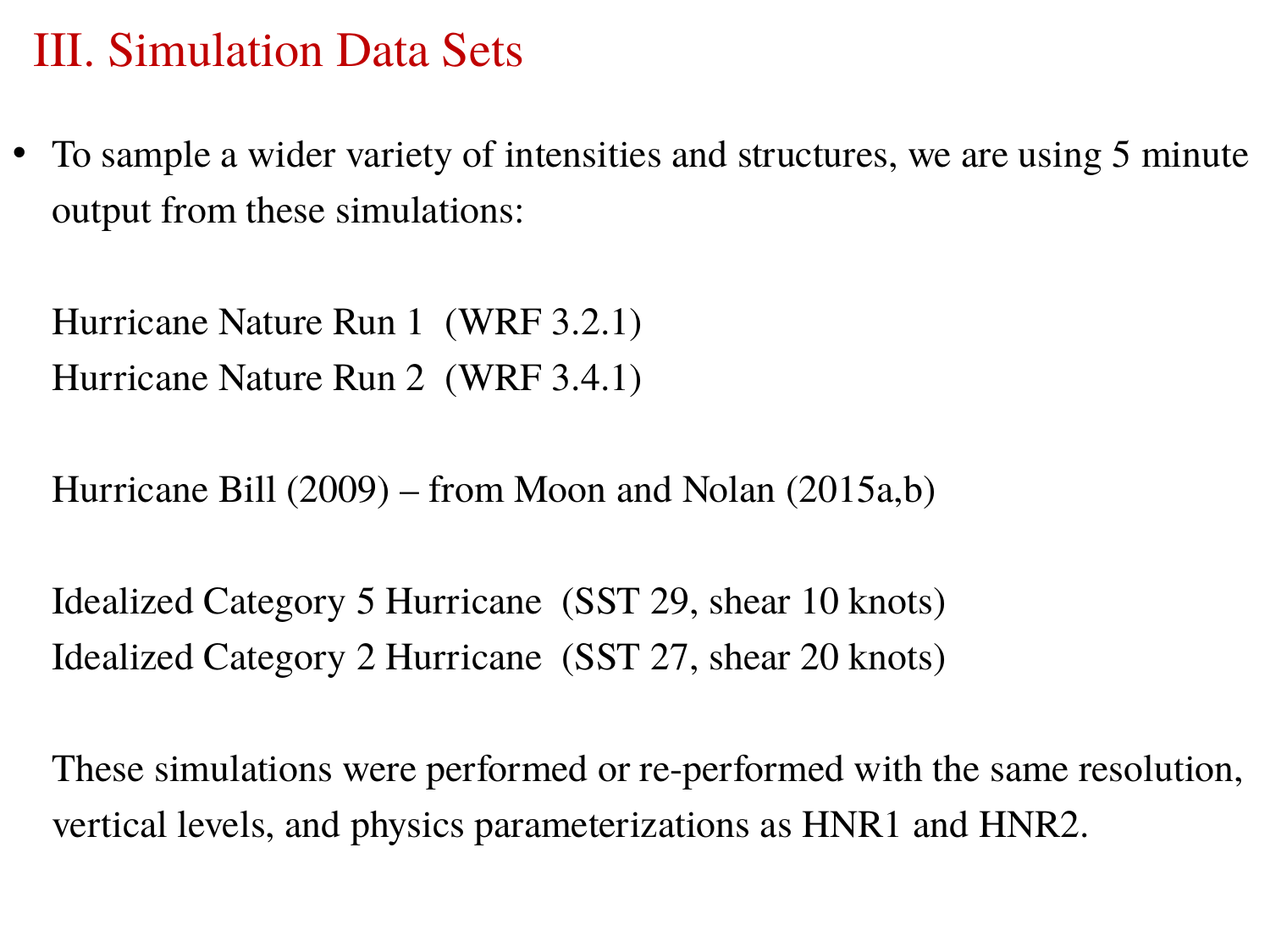

III. Simulation Data Sets
To sample a wider variety of intensities and structures, we are using 5 minute output from these simulations:
Hurricane Nature Run 1  (WRF 3.2.1)
Hurricane Nature Run 2  (WRF 3.4.1)
Hurricane Bill (2009) – from Moon and Nolan (2015a,b)
Idealized Category 5 Hurricane  (SST 29, shear 10 knots)
Idealized Category 2 Hurricane  (SST 27, shear 20 knots)
These simulations were performed or re-performed with the same resolution, vertical levels, and physics parameterizations as HNR1 and HNR2.